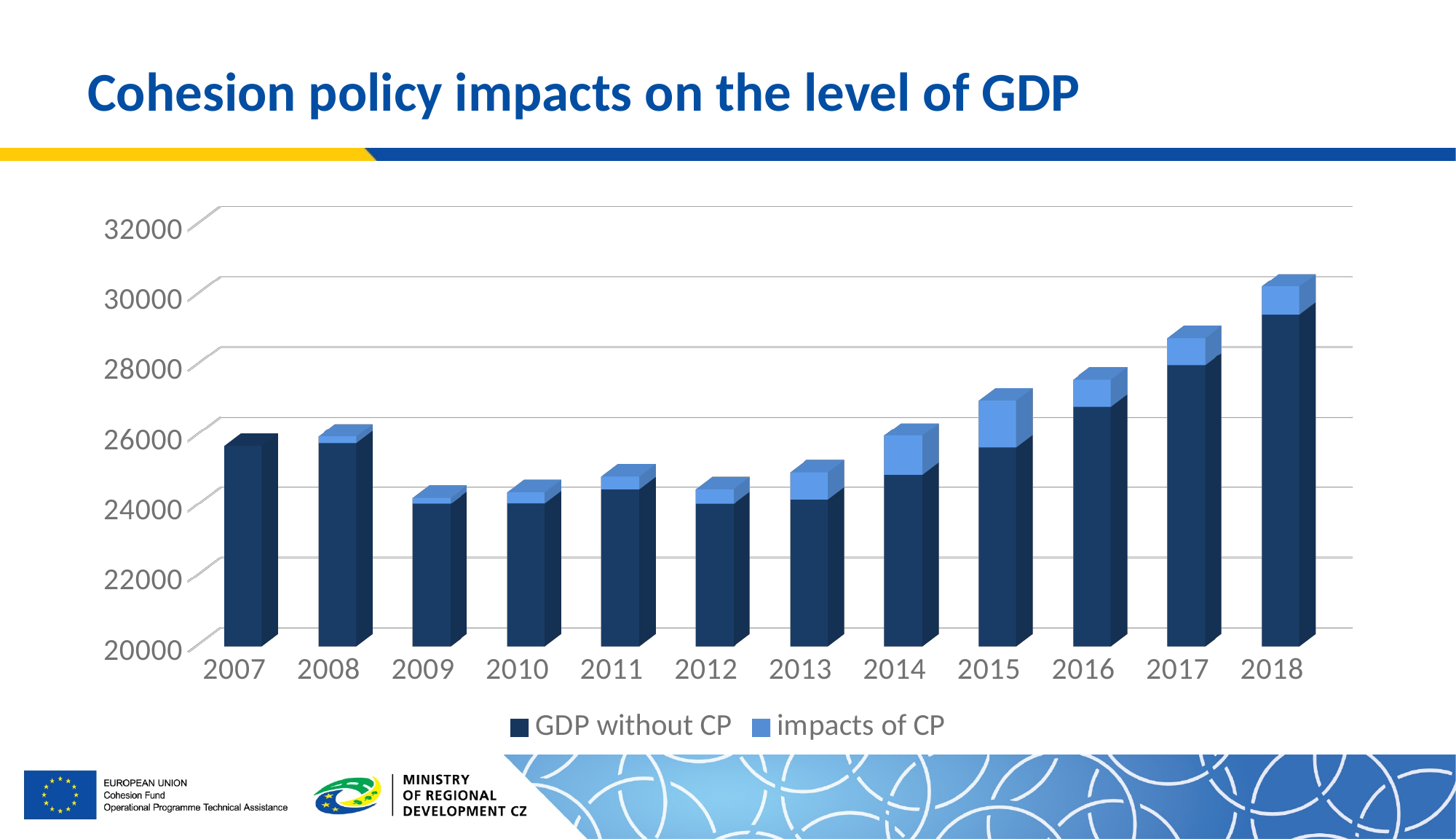

# Cohesion policy impacts on the level of GDP

[unsupported chart]